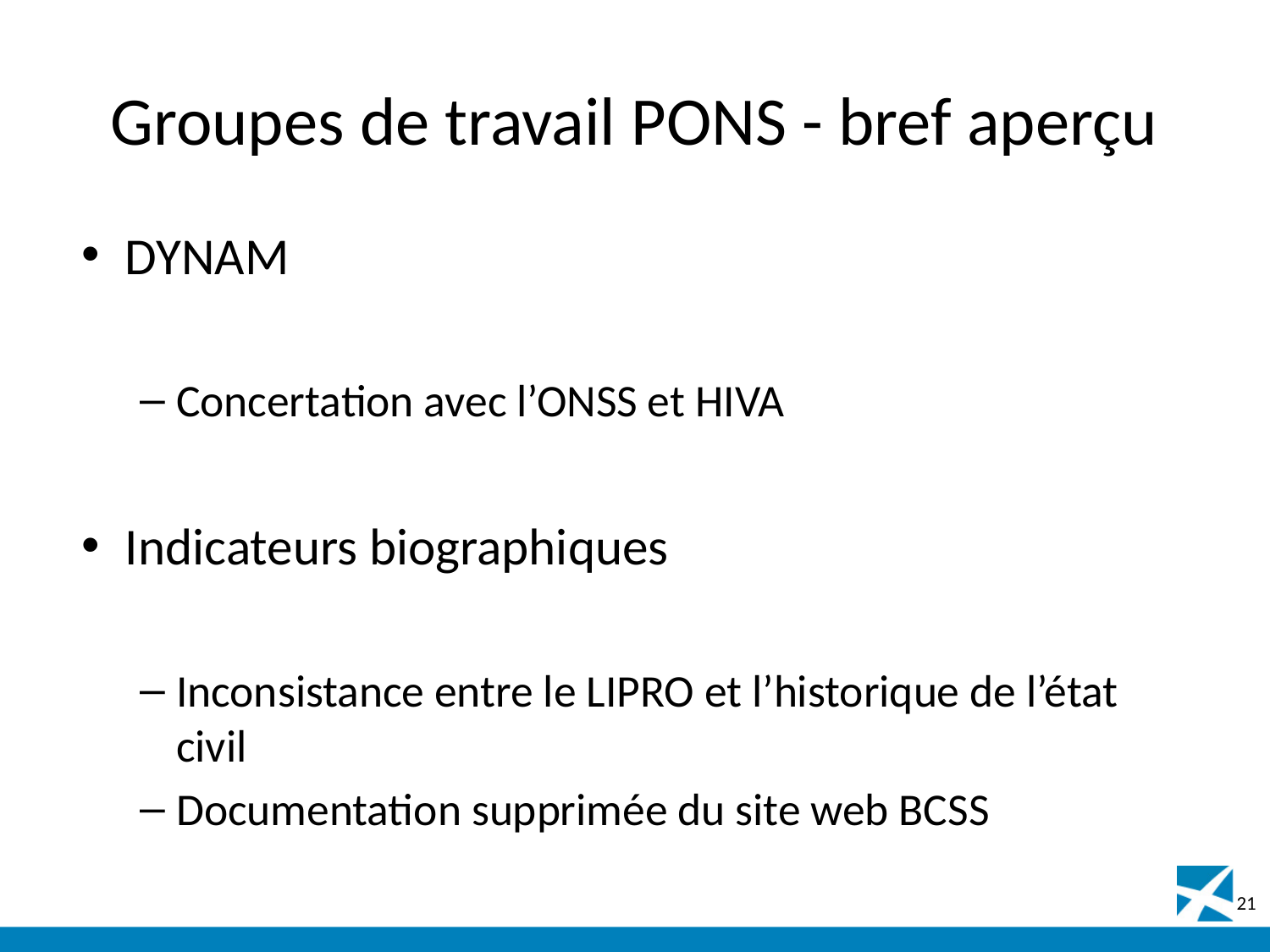

# Groupes de travail PONS - bref aperçu
DYNAM

Concertation avec l’ONSS et HIVA

Indicateurs biographiques

Inconsistance entre le LIPRO et l’historique de l’état civil
Documentation supprimée du site web BCSS